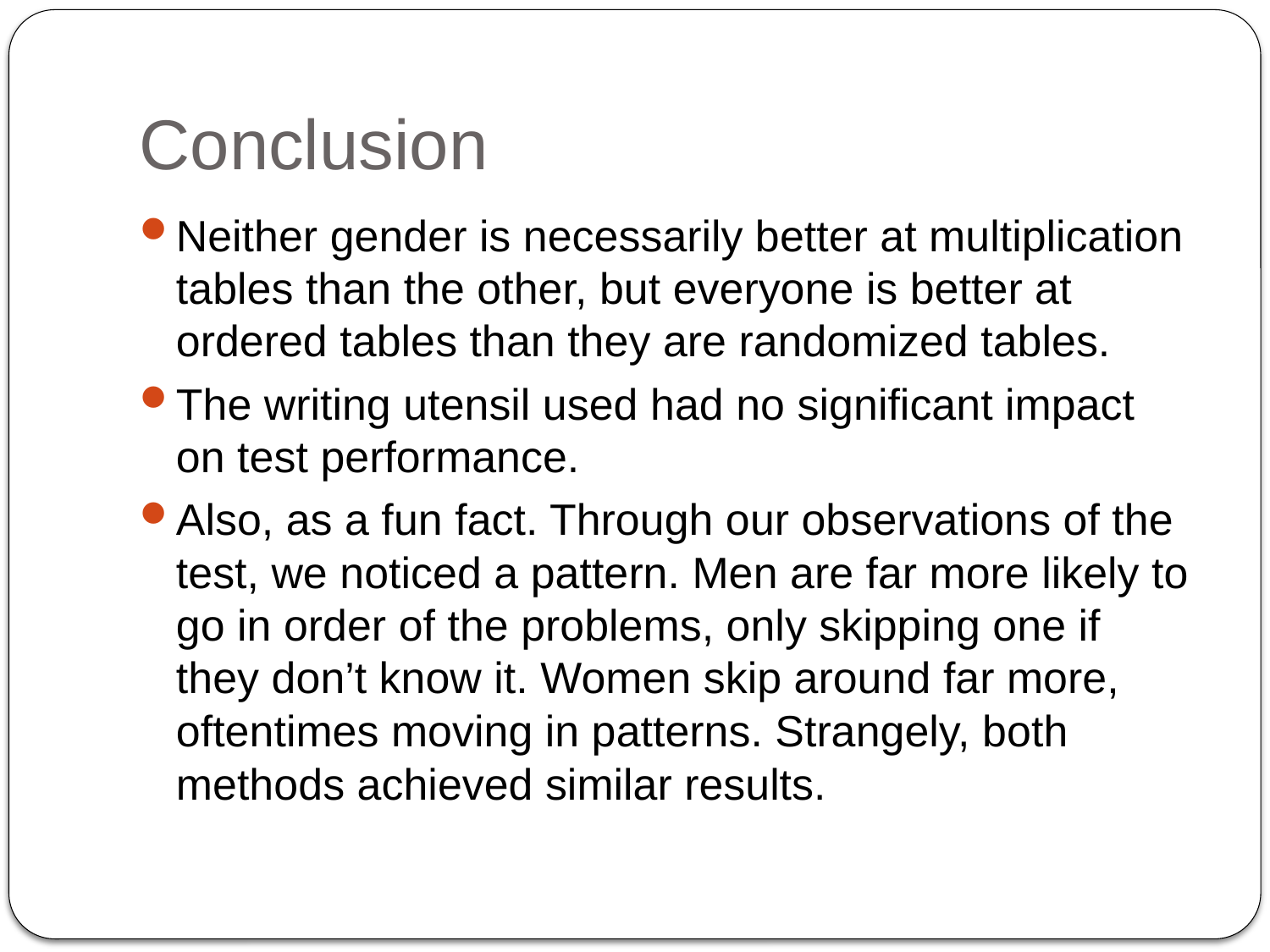

# Conclusion
Neither gender is necessarily better at multiplication tables than the other, but everyone is better at ordered tables than they are randomized tables.
The writing utensil used had no significant impact on test performance.
Also, as a fun fact. Through our observations of the test, we noticed a pattern. Men are far more likely to go in order of the problems, only skipping one if they don’t know it. Women skip around far more, oftentimes moving in patterns. Strangely, both methods achieved similar results.